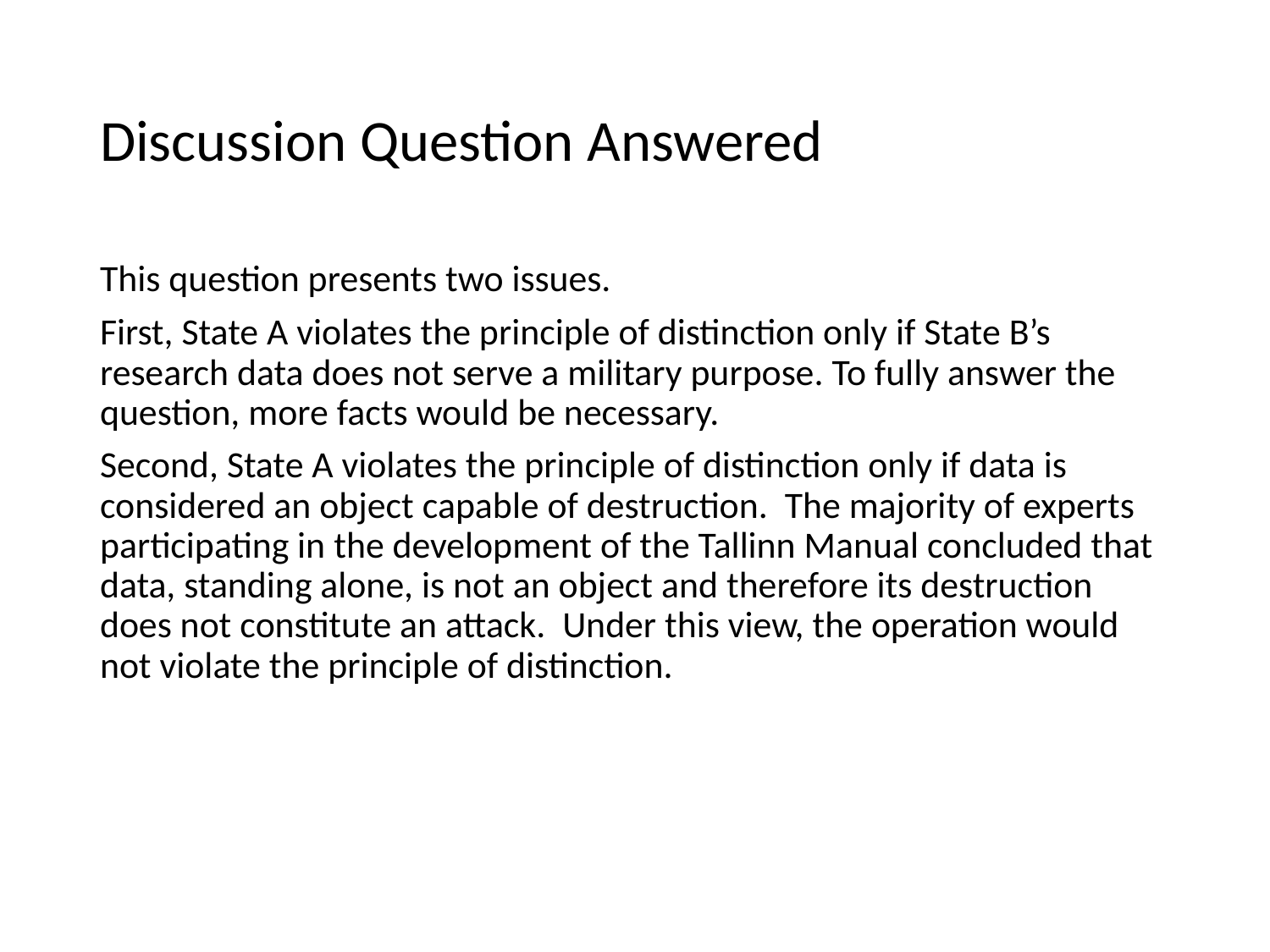

# Discussion Question Answered
This question presents two issues.
First, State A violates the principle of distinction only if State B’s research data does not serve a military purpose. To fully answer the question, more facts would be necessary.
Second, State A violates the principle of distinction only if data is considered an object capable of destruction.  The majority of experts participating in the development of the Tallinn Manual concluded that data, standing alone, is not an object and therefore its destruction does not constitute an attack.  Under this view, the operation would not violate the principle of distinction.